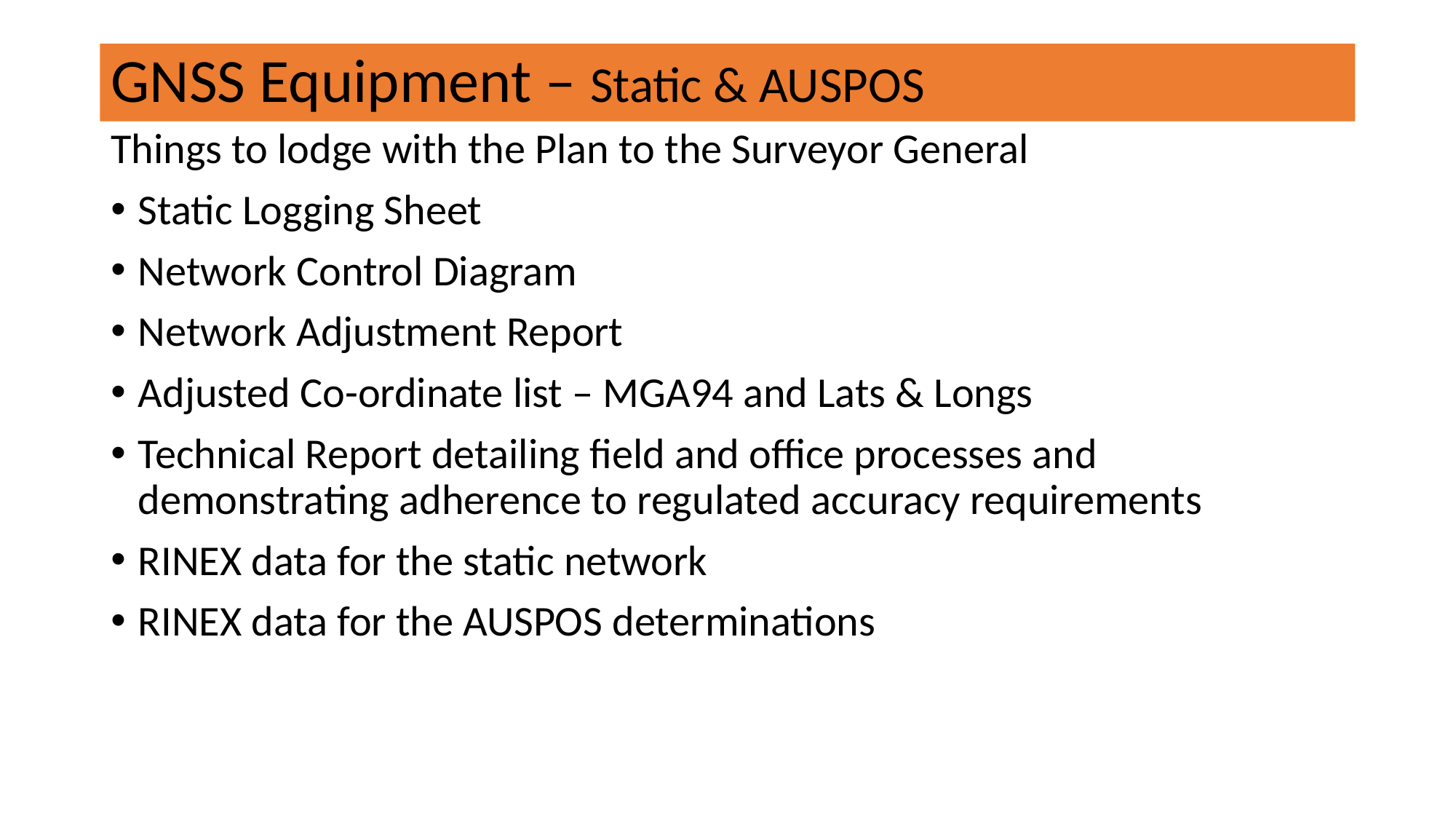

# GNSS Equipment – Static & AUSPOS
Things to lodge with the Plan to the Surveyor General
Static Logging Sheet
Network Control Diagram
Network Adjustment Report
Adjusted Co-ordinate list – MGA94 and Lats & Longs
Technical Report detailing field and office processes and demonstrating adherence to regulated accuracy requirements
RINEX data for the static network
RINEX data for the AUSPOS determinations